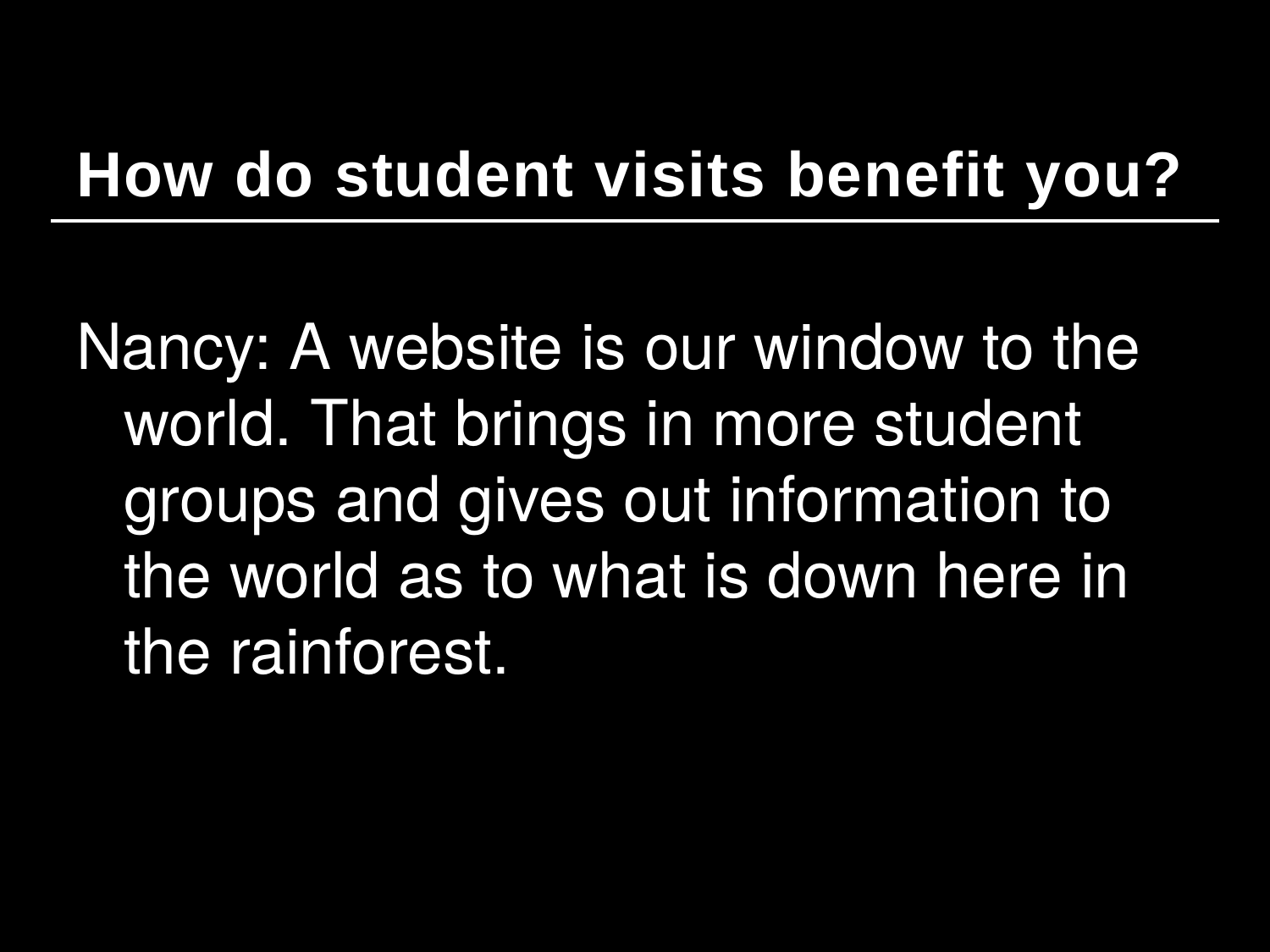

# How do student visits benefit you?
Nancy: A website is our window to the world. That brings in more student groups and gives out information to the world as to what is down here in the rainforest.